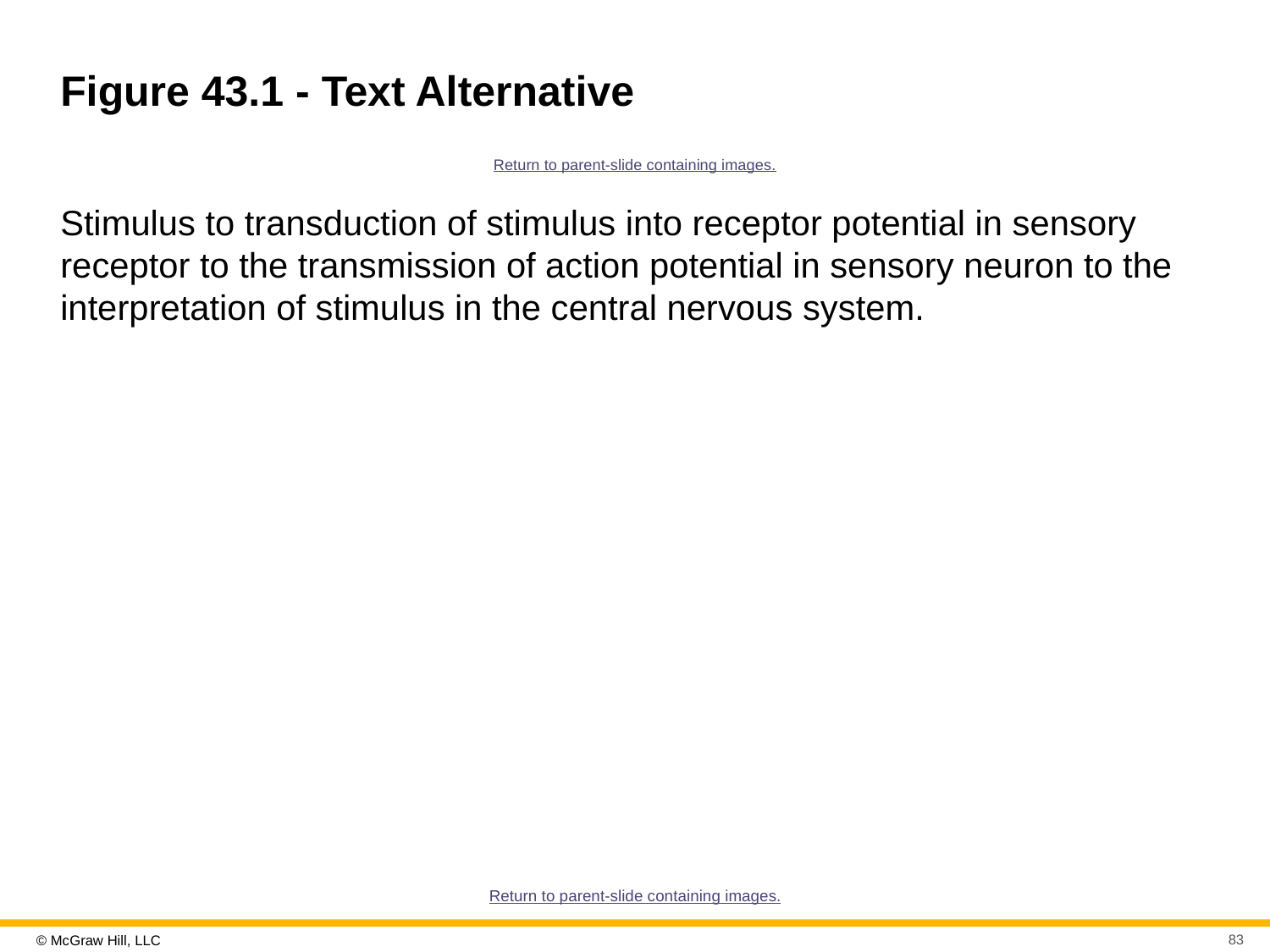

# Figure 43.1 - Text Alternative
Return to parent-slide containing images.
Stimulus to transduction of stimulus into receptor potential in sensory receptor to the transmission of action potential in sensory neuron to the interpretation of stimulus in the central nervous system.
Return to parent-slide containing images.
83